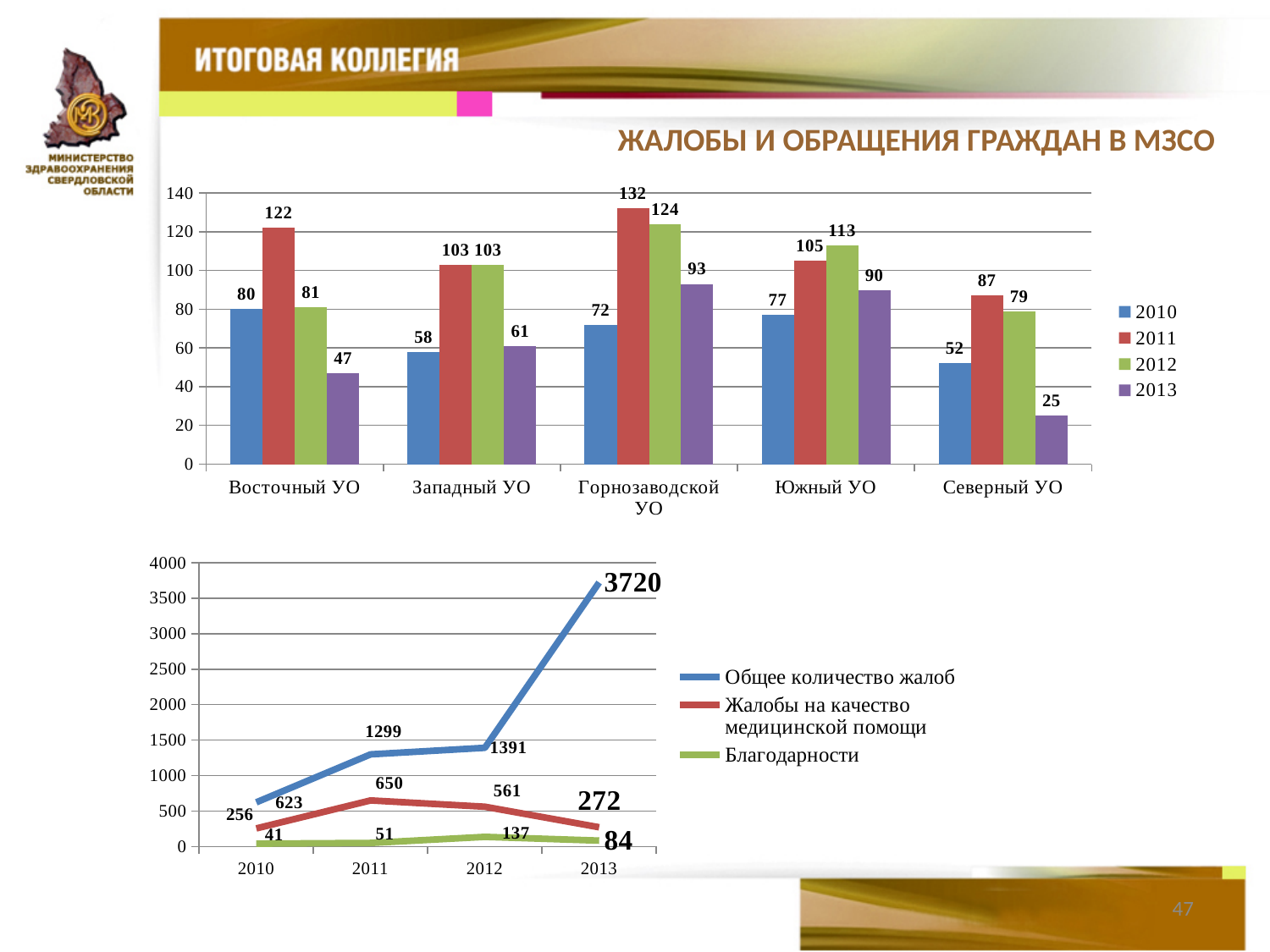

ЖАЛОБЫ И ОБРАЩЕНИЯ ГРАЖДАН В МЗСО

### Chart

| Category | 2010 | 2011 | 2012 | 2013 |
|---|---|---|---|---|
| Восточный УО | 80.0 | 122.0 | 81.0 | 47.0 |
| Западный УО | 58.0 | 103.0 | 103.0 | 61.0 |
| Горнозаводской УО | 72.0 | 132.0 | 124.0 | 93.0 |
| Южный УО | 77.0 | 105.0 | 113.0 | 90.0 |
| Северный УО | 52.0 | 87.0 | 79.0 | 25.0 |

### Chart

| Category | Общее количество жалоб | Жалобы на качество медицинской помощи | Благодарности |
|---|---|---|---|
| 2010 | 623.0 | 256.0 | 41.0 |
| 2011 | 1299.0 | 650.0 | 51.0 |
| 2012 | 1391.0 | 561.0 | 137.0 |
| 2013 | 3720.0 | 272.0 | 84.0 |
47